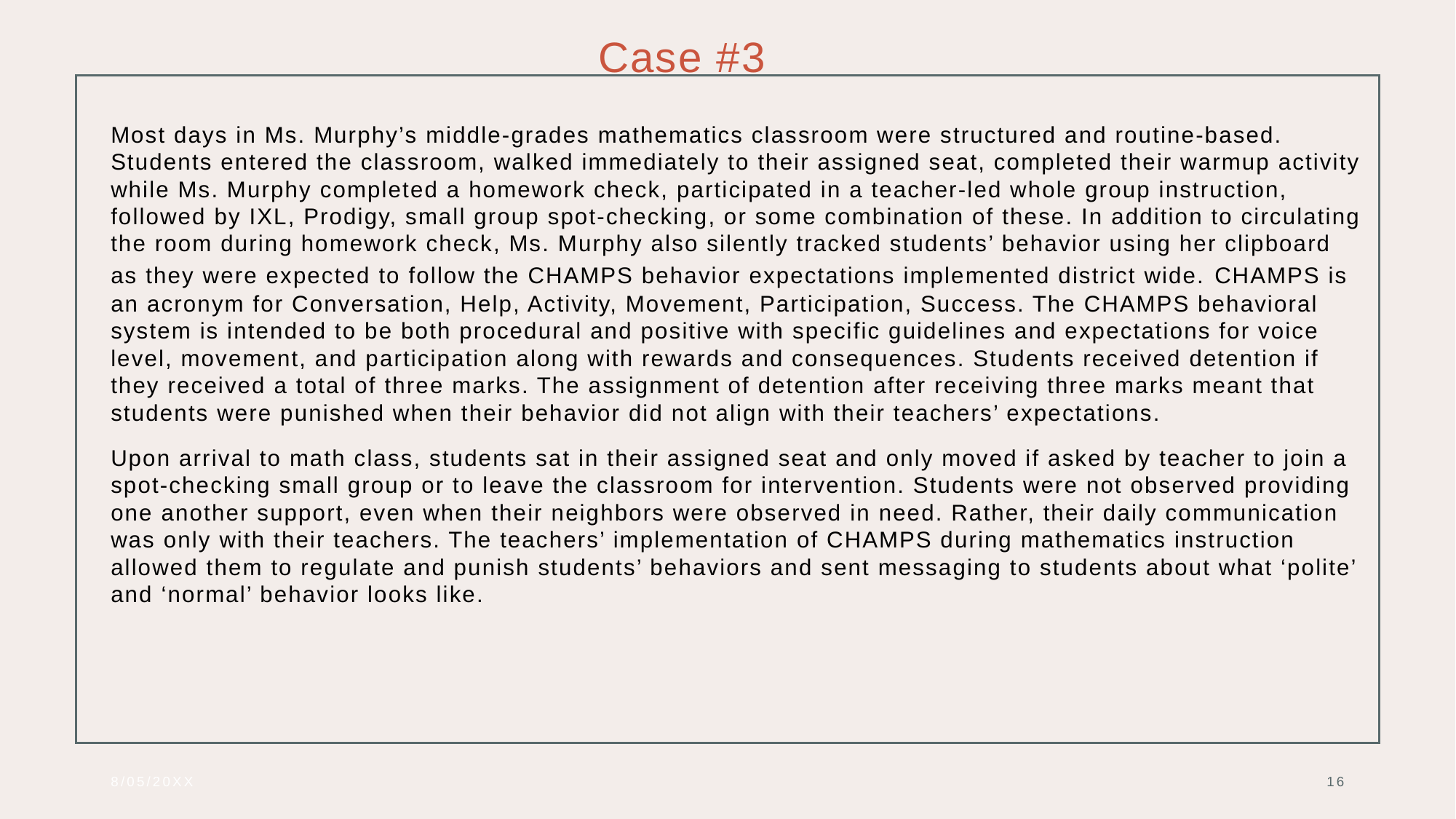

# Case #3

Most days in Ms. Murphy’s middle-grades mathematics classroom were structured and routine-based. Students entered the classroom, walked immediately to their assigned seat, completed their warmup activity while Ms. Murphy completed a homework check, participated in a teacher-led whole group instruction, followed by IXL, Prodigy, small group spot-checking, or some combination of these. In addition to circulating the room during homework check, Ms. Murphy also silently tracked students’ behavior using her clipboard as they were expected to follow the CHAMPS behavior expectations implemented district wide. CHAMPS is an acronym for Conversation, Help, Activity, Movement, Participation, Success. The CHAMPS behavioral system is intended to be both procedural and positive with specific guidelines and expectations for voice level, movement, and participation along with rewards and consequences. Students received detention if they received a total of three marks. The assignment of detention after receiving three marks meant that students were punished when their behavior did not align with their teachers’ expectations.
Upon arrival to math class, students sat in their assigned seat and only moved if asked by teacher to join a spot-checking small group or to leave the classroom for intervention. Students were not observed providing one another support, even when their neighbors were observed in need. Rather, their daily communication was only with their teachers. The teachers’ implementation of CHAMPS during mathematics instruction allowed them to regulate and punish students’ behaviors and sent messaging to students about what ‘polite’ and ‘normal’ behavior looks like.
8/05/20XX
16